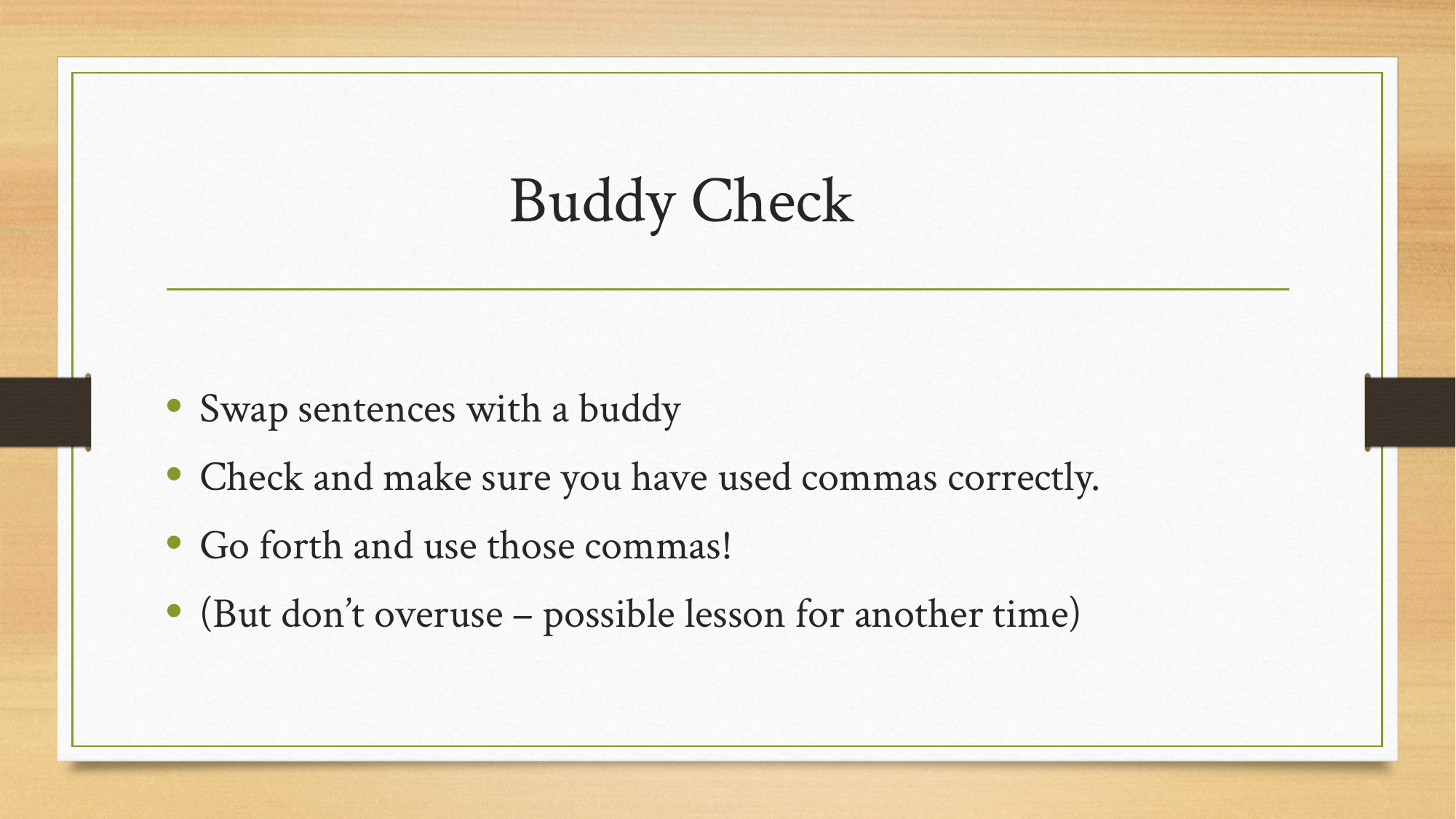

# Buddy Check

Swap sentences with a buddy
Check and make sure you have used commas correctly.
Go forth and use those commas!
(But don’t overuse – possible lesson for another time)